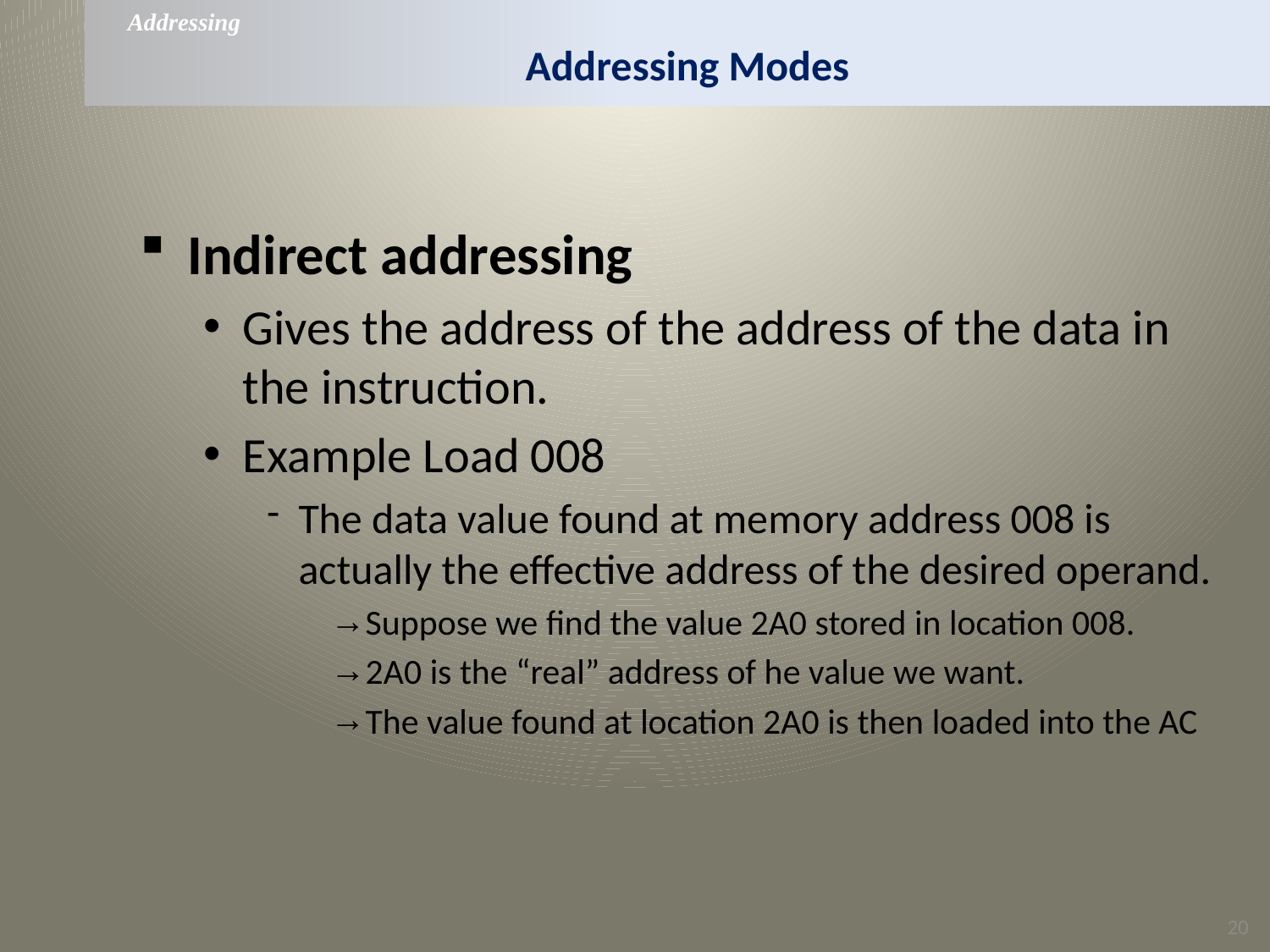

Addressing
# Addressing Modes
Indirect addressing
Gives the address of the address of the data in the instruction.
Example Load 008
The data value found at memory address 008 is actually the effective address of the desired operand.
Suppose we find the value 2A0 stored in location 008.
2A0 is the “real” address of he value we want.
The value found at location 2A0 is then loaded into the AC